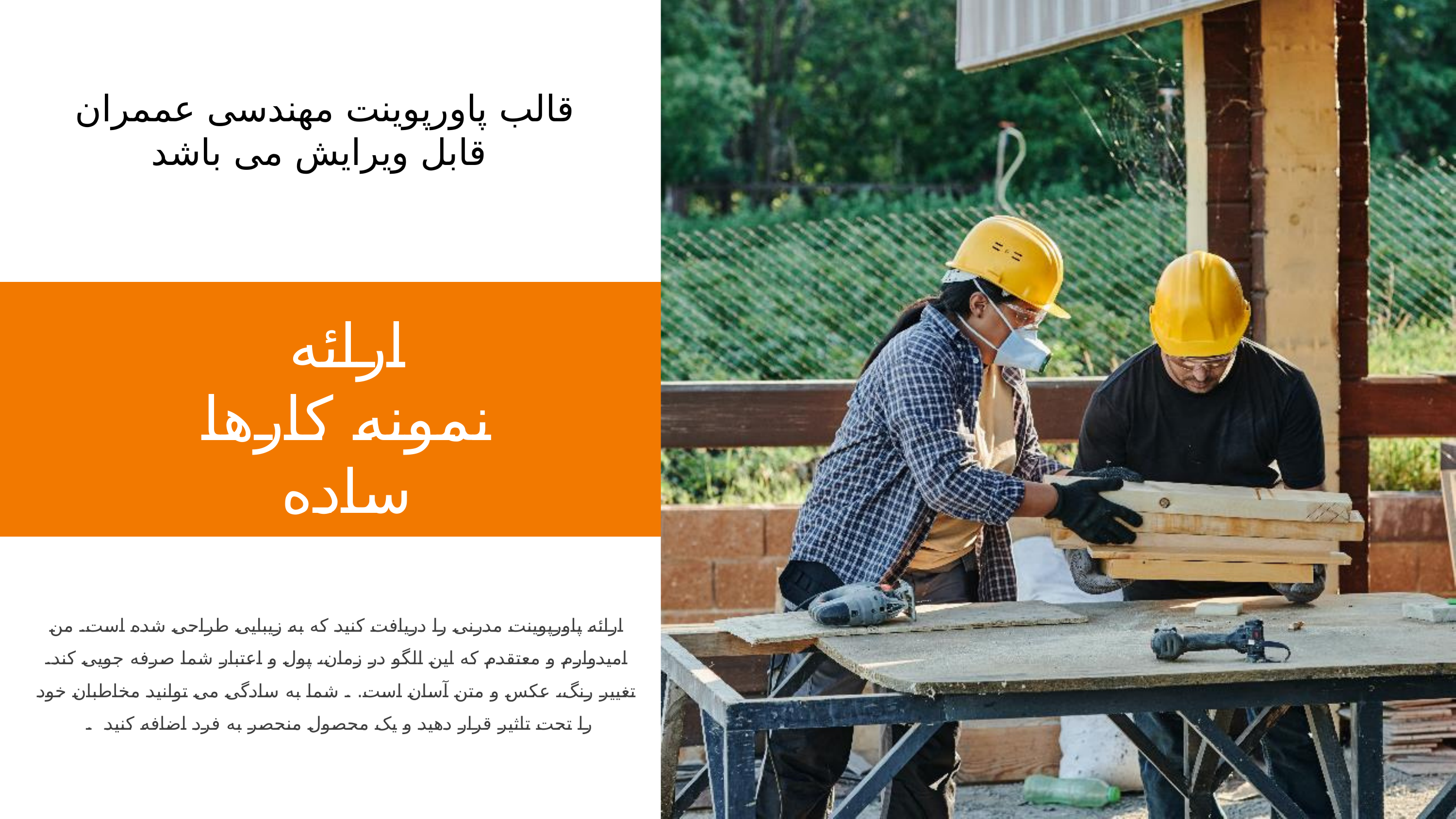

قالب پاورپوینت مهندسی عممران
 قابل ویرایش می باشد

ارائه
 نمونه کارها
ساده
ارائه پاورپوینت مدرنی را دریافت کنید که به زیبایی طراحی شده است. من امیدوارم و معتقدم که این الگو در زمان، پول و اعتبار شما صرفه جویی کند. تغییر رنگ، عکس و متن آسان است. . شما به سادگی می توانید مخاطبان خود را تحت تاثیر قرار دهید و یک محصول منحصر به فرد اضافه کنید  .